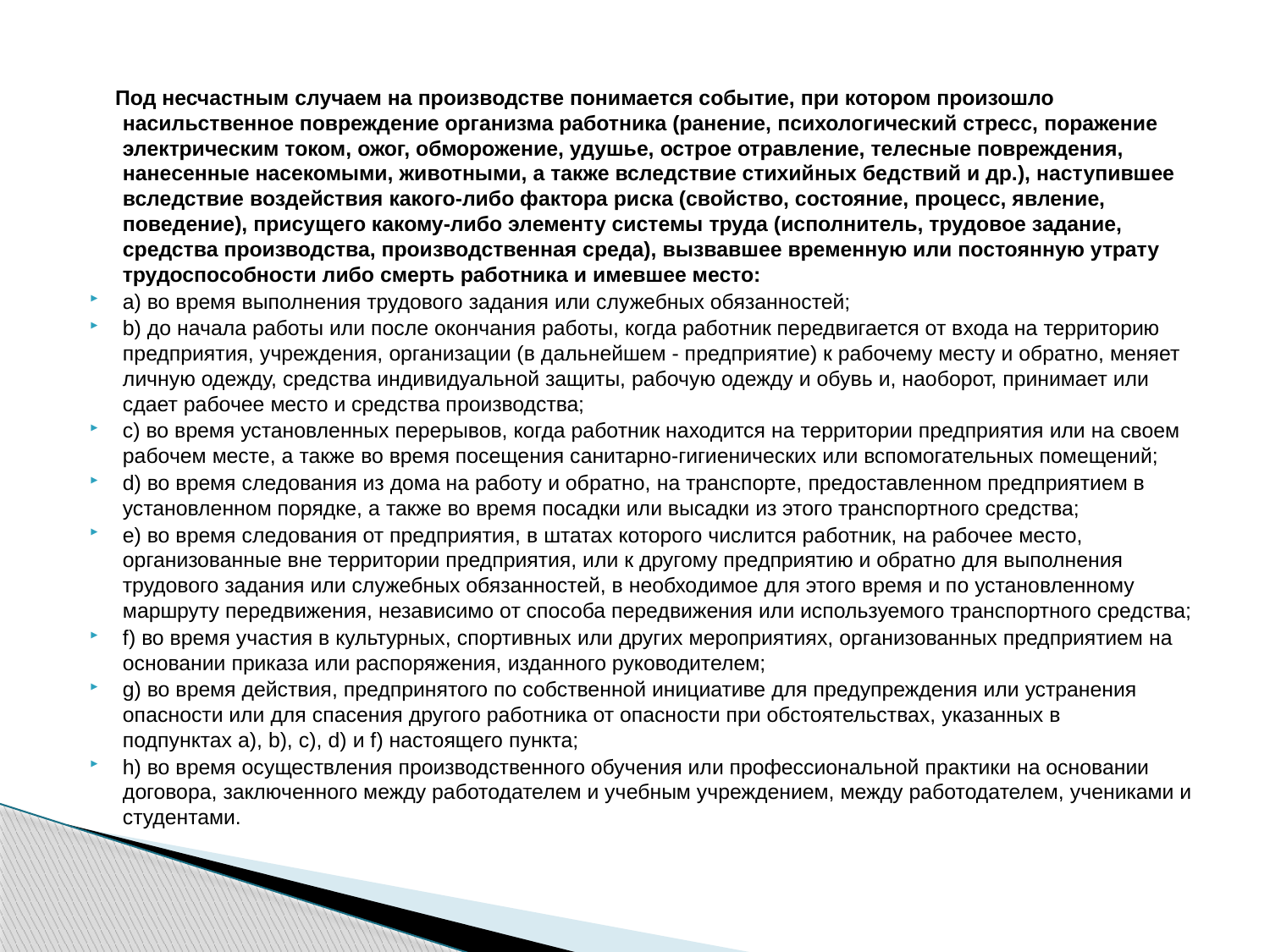

Под несчастным случаем на производстве понимается событие, при котором произошло насильственное повреждение организма работника (ранение, психологический стресс, поражение электрическим током, ожог, обморожение, удушье, острое отравление, телесные повреждения, нанесенные насекомыми, животными, а также вследствие стихийных бедствий и др.), наступившее вследствие воздействия какого-либо фактора риска (свойство, состояние, процесс, явление, поведение), присущего какому-либо элементу системы труда (исполнитель, трудовое задание, средства производства, производственная среда), вызвавшее временную или постоянную утрату трудоспособности либо смерть работника и имевшее место:
a) во время выполнения трудового задания или служебных обязанностей;
b) до начала работы или после окончания работы, когда работник передвигается от входа на территорию предприятия, учреждения, организации (в дальнейшем - предприятие) к рабочему месту и обратно, меняет личную одежду, средства индивидуальной защиты, рабочую одежду и обувь и, наоборот, принимает или сдает рабочее место и средства производства;
c) во время установленных перерывов, когда работник находится на территории предприятия или на своем рабочем месте, а также во время посещения санитарно-гигиенических или вспомогательных помещений;
d) во время следования из дома на работу и обратно, на транспорте, предоставленном предприятием в установленном порядке, а также во время посадки или высадки из этого транспортного средства;
e) во время следования от предприятия, в штатах которого числится работник, на рабочeе местo, организованные вне территории предприятия, или к другому предприятию и обратно для выполнения трудового задания или служебных обязанностей, в необходимое для этого время и по установленному маршруту передвижения, независимо от способа передвижения или используемого транспортного средства;
f) во время участия в культурных, спортивных или других мероприятиях, организованных предприятием на основании приказа или распоряжения, изданного руководителем;
g) во время действия, предпринятого по собственной инициативе для предупреждения или устранения опасности или для спасения другого работника от опасности при обстоятельствах, указанных в подпунктах a), b), с), d) и f) настоящего пункта;
h) во время осуществления производственного обучения или профессиональной практики на основании договора, заключенного между работодателем и учебным учреждением, между работодателем, учениками и студентами.